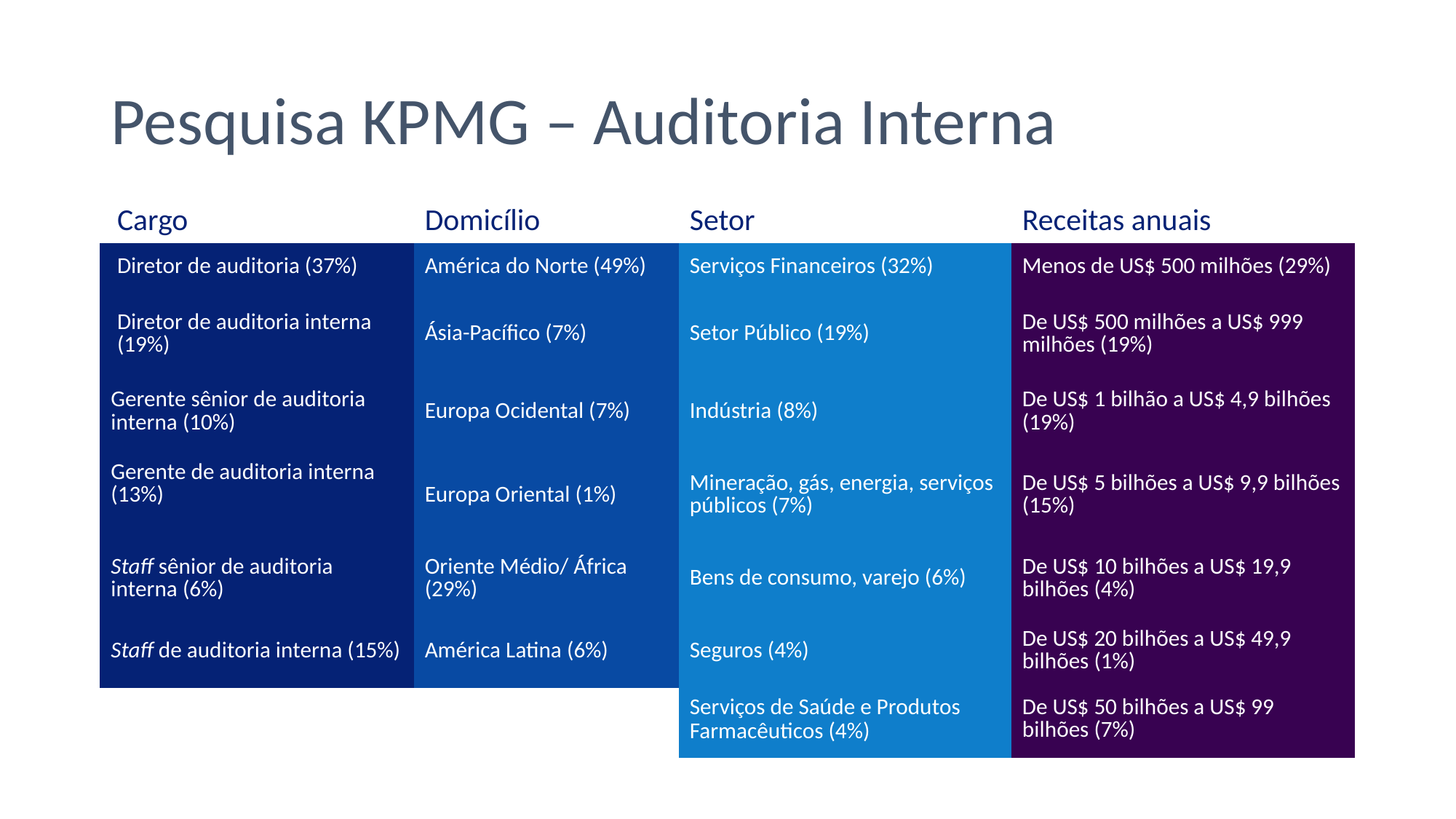

# Pesquisa KPMG – Auditoria Interna
| Cargo | Domicílio | Setor | Receitas anuais |
| --- | --- | --- | --- |
| Diretor de auditoria (37%) | América do Norte (49%) | Serviços Financeiros (32%) | Menos de US$ 500 milhões (29%) |
| Diretor de auditoria interna (19%) | Ásia-Pacífico (7%) | Setor Público (19%) | De US$ 500 milhões a US$ 999 milhões (19%) |
| Gerente sênior de auditoria interna (10%) | Europa Ocidental (7%) | Indústria (8%) | De US$ 1 bilhão a US$ 4,9 bilhões (19%) |
| Gerente de auditoria interna (13%) | Europa Oriental (1%) | Mineração, gás, energia, serviços públicos (7%) | De US$ 5 bilhões a US$ 9,9 bilhões (15%) |
| Staff sênior de auditoria interna (6%) | Oriente Médio/ África (29%) | Bens de consumo, varejo (6%) | De US$ 10 bilhões a US$ 19,9 bilhões (4%) |
| Staff de auditoria interna (15%) | América Latina (6%) | Seguros (4%) | De US$ 20 bilhões a US$ 49,9 bilhões (1%) |
|  |  | Serviços de Saúde e Produtos Farmacêuticos (4%) | De US$ 50 bilhões a US$ 99 bilhões (7%) |